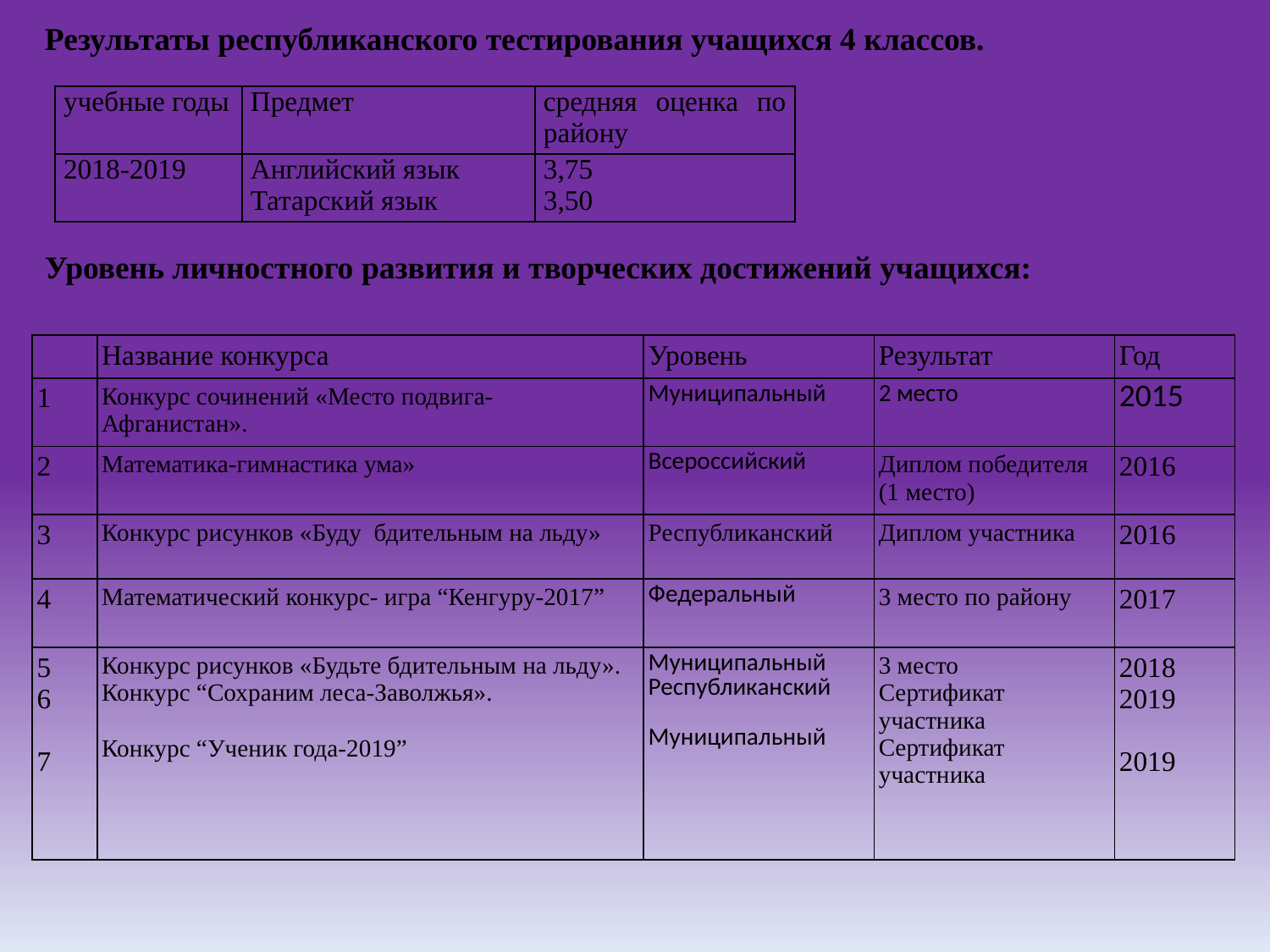

Результаты республиканского тестирования учащихся 4 классов.

Уровень личностного развития и творческих достижений учащихся:

| учебные годы | Предмет | средняя оценка по району |
| --- | --- | --- |
| 2018-2019 | Английский язык Татарский язык | 3,75 3,50 |
|  | Название конкурса | Уровень | Результат | Год |
| --- | --- | --- | --- | --- |
| 1 | Конкурс сочинений «Место подвига-Афганистан». | Муниципальный | 2 место | 2015 |
| 2 | Математика-гимнастика ума» | Всероссийский | Диплом победителя (1 место) | 2016 |
| 3 | Конкурс рисунков «Буду бдительным на льду» | Республиканский | Диплом участника | 2016 |
| 4 | Математический конкурс- игра “Кенгуру-2017” | Федеральный | 3 место по району | 2017 |
| 5 6 7 | Конкурс рисунков «Будьте бдительным на льду». Конкурс “Сохраним леса-Заволжья». Конкурс “Ученик года-2019” | Муниципальный Республиканский Муниципальный | 3 место Сертификат участника Сертификат участника | 2018 2019 2019 |